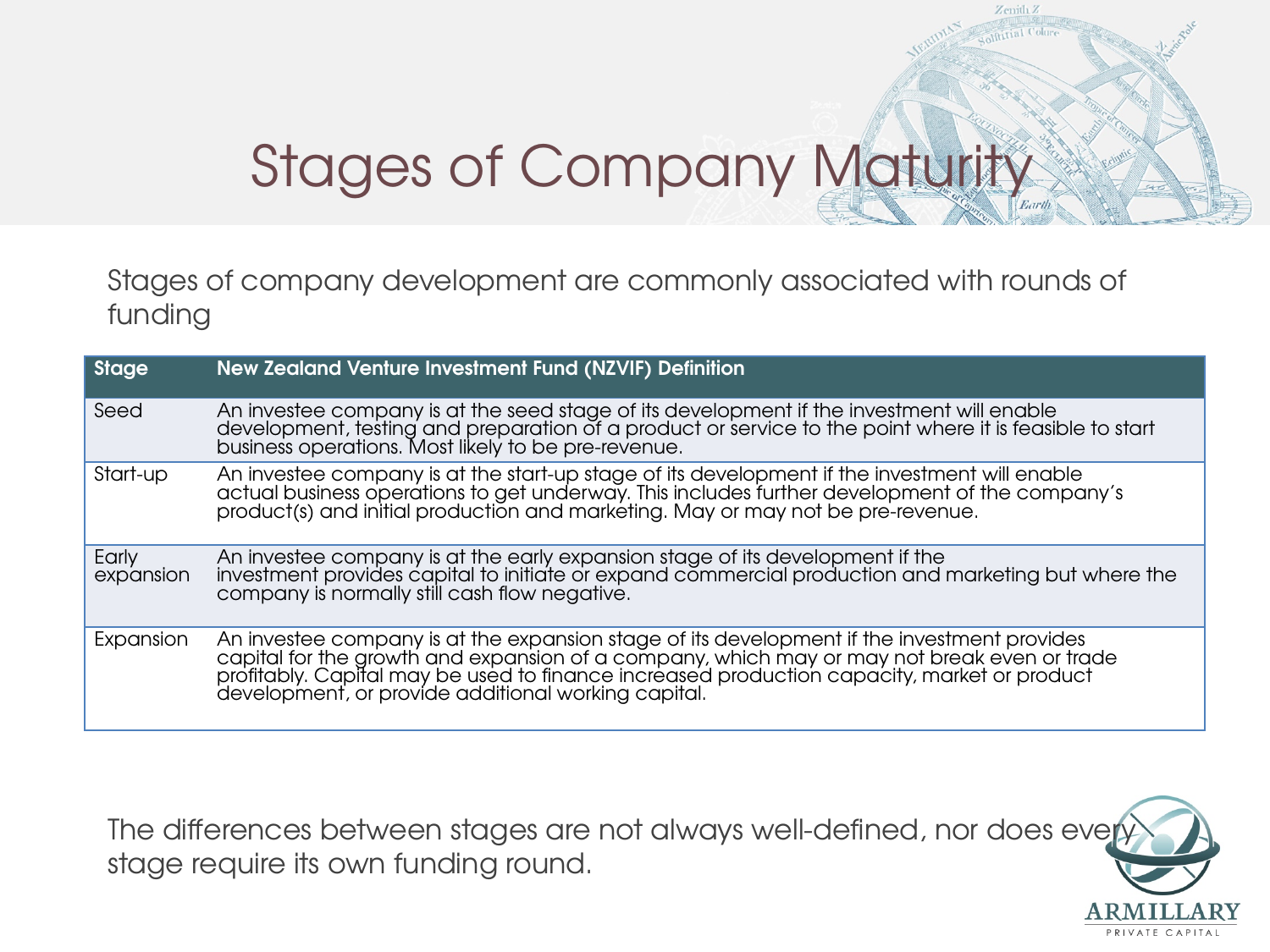

# Stages of Company Maturity
Stages of company development are commonly associated with rounds of funding

The differences between stages are not always well-defined, nor does every stage require its own funding round.
| Stage | New Zealand Venture Investment Fund (NZVIF) Definition |
| --- | --- |
| Seed | An investee company is at the seed stage of its development if the investment will enable development, testing and preparation of a product or service to the point where it is feasible to start business operations. Most likely to be pre-revenue. |
| Start-up | An investee company is at the start-up stage of its development if the investment will enable actual business operations to get underway. This includes further development of the company’s product(s) and initial production and marketing. May or may not be pre-revenue. |
| Early expansion | An investee company is at the early expansion stage of its development if the investment provides capital to initiate or expand commercial production and marketing but where the company is normally still cash flow negative. |
| Expansion | An investee company is at the expansion stage of its development if the investment provides capital for the growth and expansion of a company, which may or may not break even or trade profitably. Capital may be used to finance increased production capacity, market or product development, or provide additional working capital. |